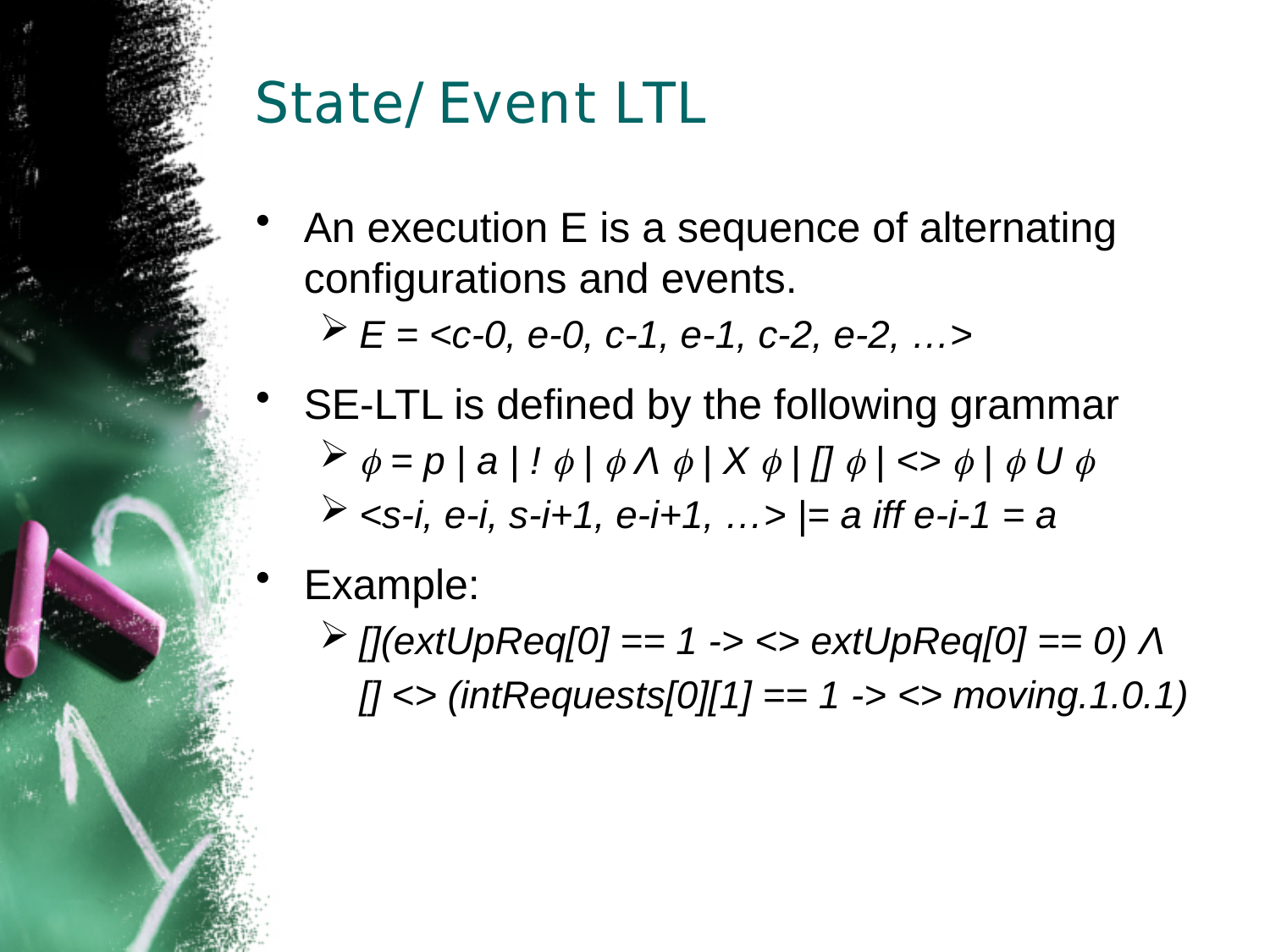

# State/Event LTL
An execution E is a sequence of alternating configurations and events.
E = <c-0, e-0, c-1, e-1, c-2, e-2, …>
SE-LTL is defined by the following grammar
φ = p | a | ! φ | φ Λ φ | X φ | [] φ | <> φ | φ U φ
<s-i, e-i, s-i+1, e-i+1, …> |= a iff e-i-1 = a
Example:
[](extUpReq[0] == 1 -> <> extUpReq[0] == 0) Λ
	[] <> (intRequests[0][1] == 1 -> <> moving.1.0.1)